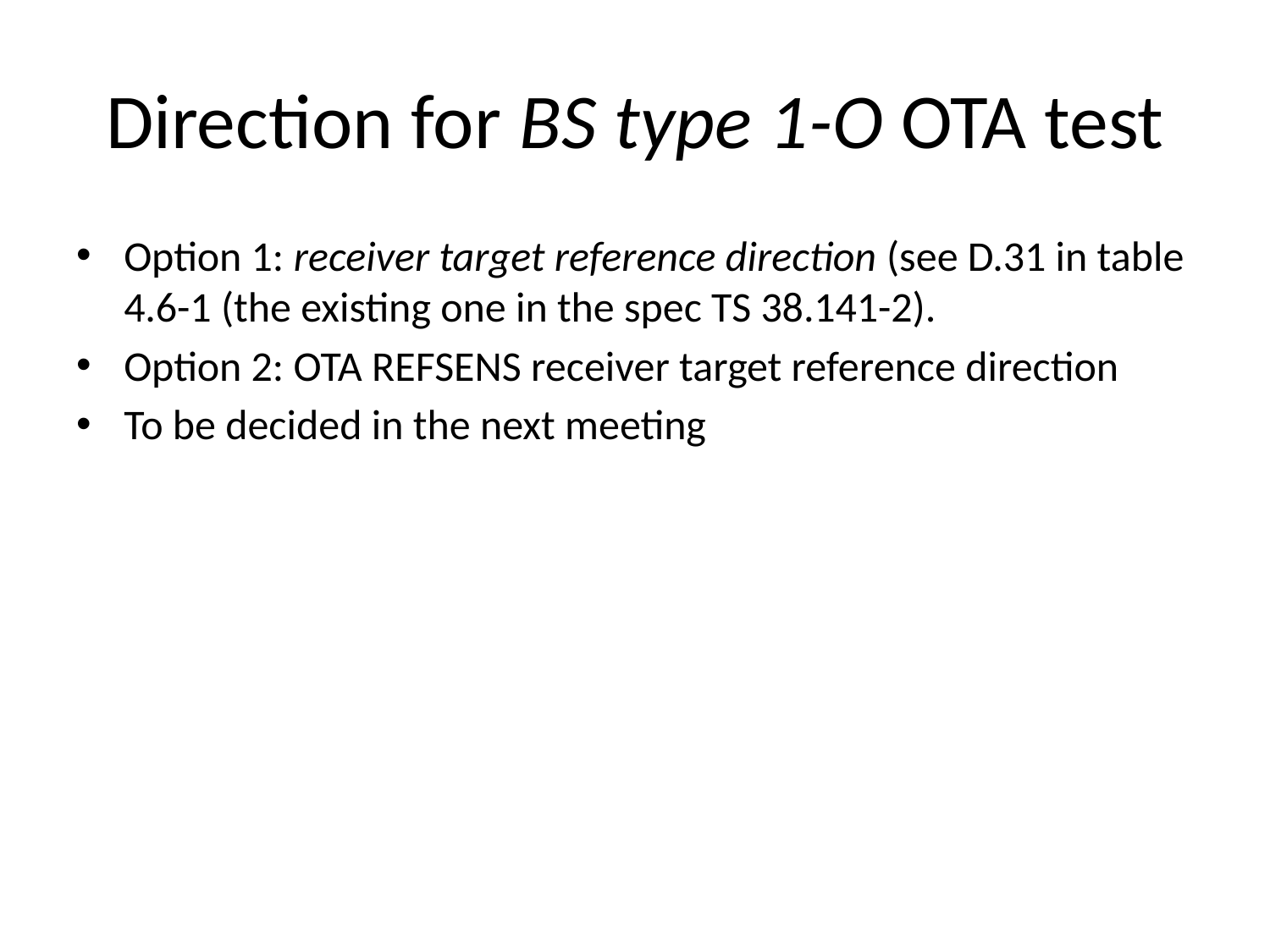

# Direction for BS type 1-O OTA test
Option 1: receiver target reference direction (see D.31 in table 4.6-1 (the existing one in the spec TS 38.141-2).
Option 2: OTA REFSENS receiver target reference direction
To be decided in the next meeting